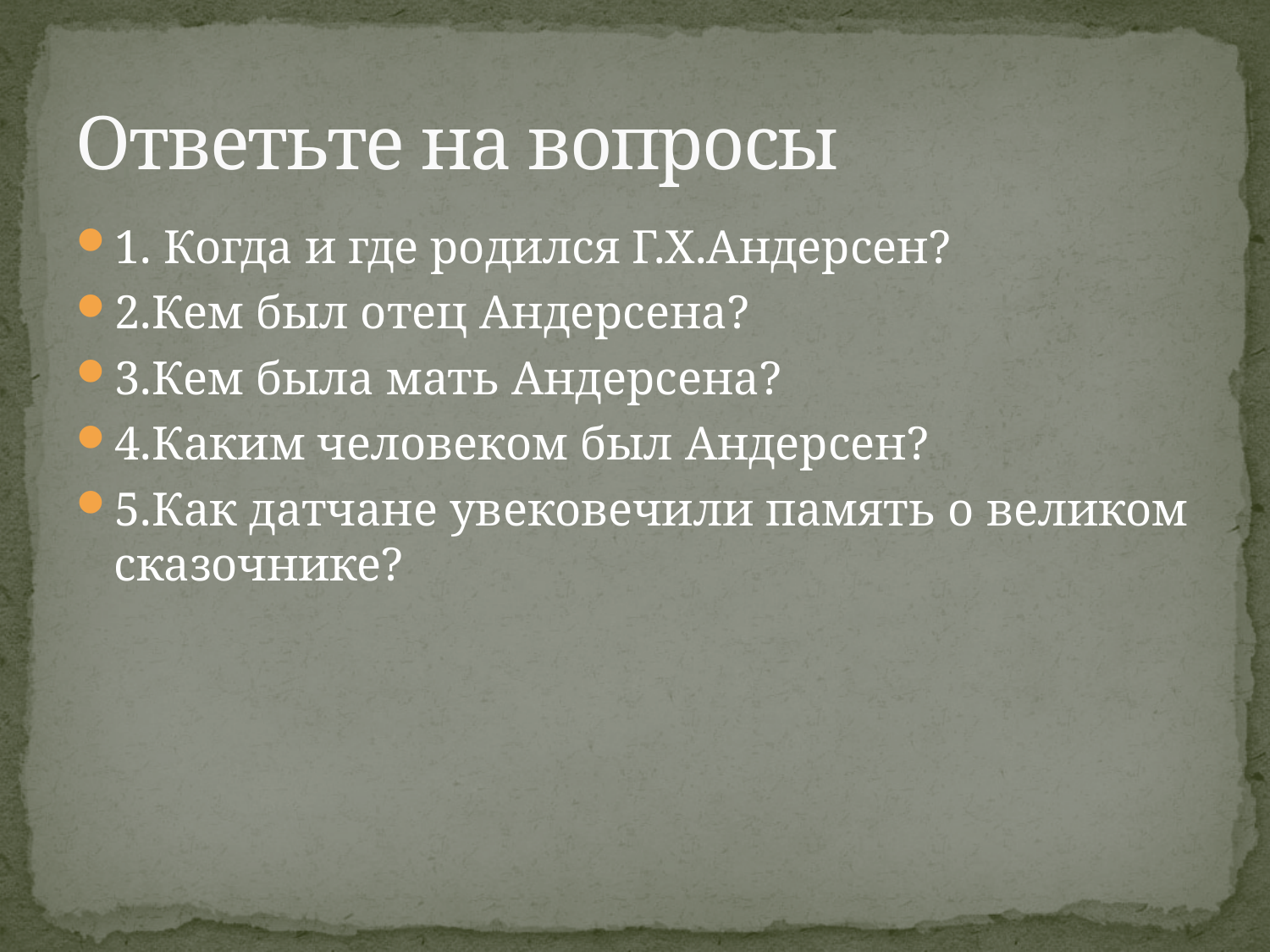

# Ответьте на вопросы
1. Когда и где родился Г.Х.Андерсен?
2.Кем был отец Андерсена?
3.Кем была мать Андерсена?
4.Каким человеком был Андерсен?
5.Как датчане увековечили память о великом сказочнике?